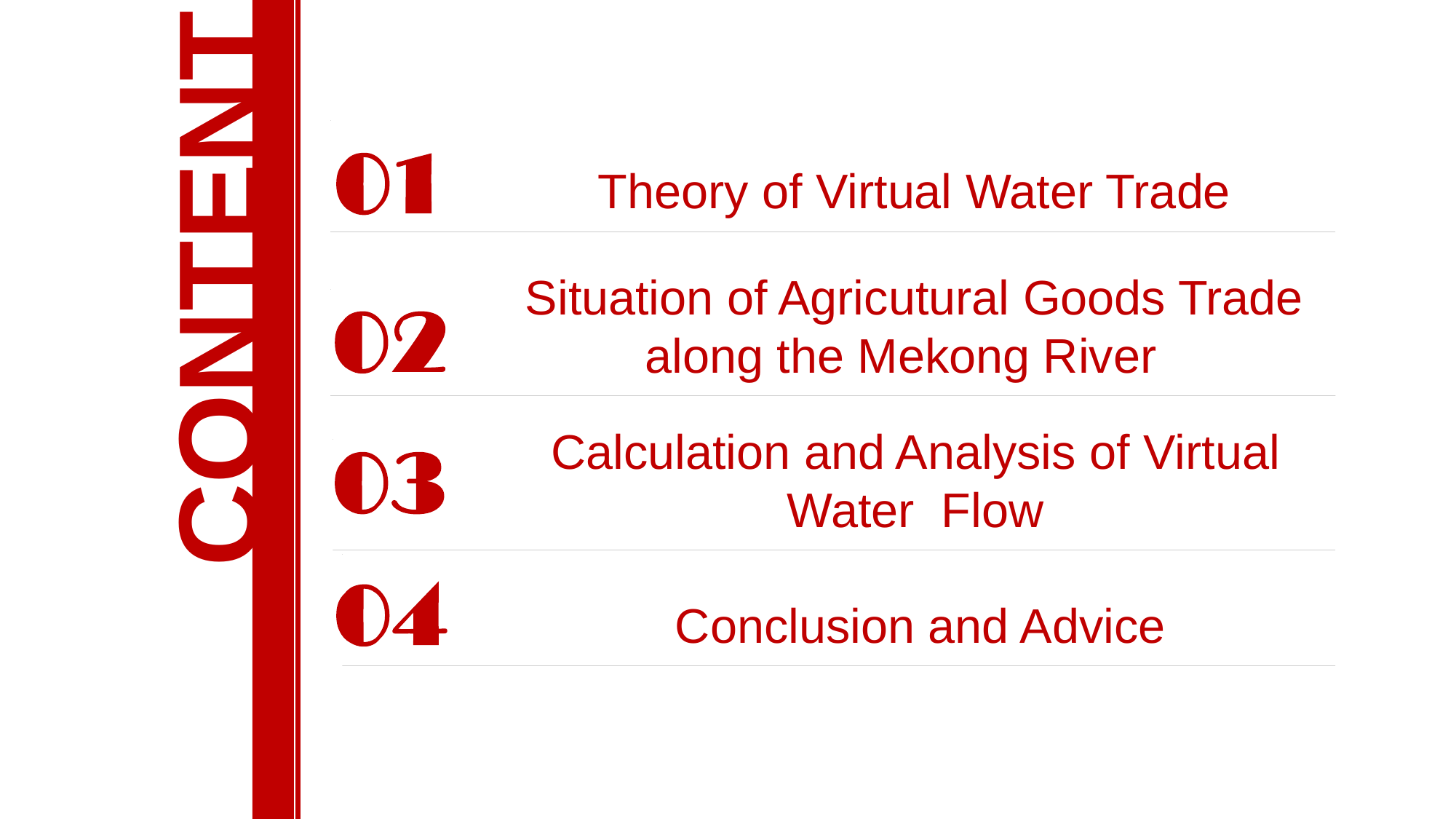

Theory of Virtual Water Trade

CONTENT
Situation of Agricutural Goods Trade along the Mekong River

Calculation and Analysis of Virtual Water  Flow

Conclusion and Advice